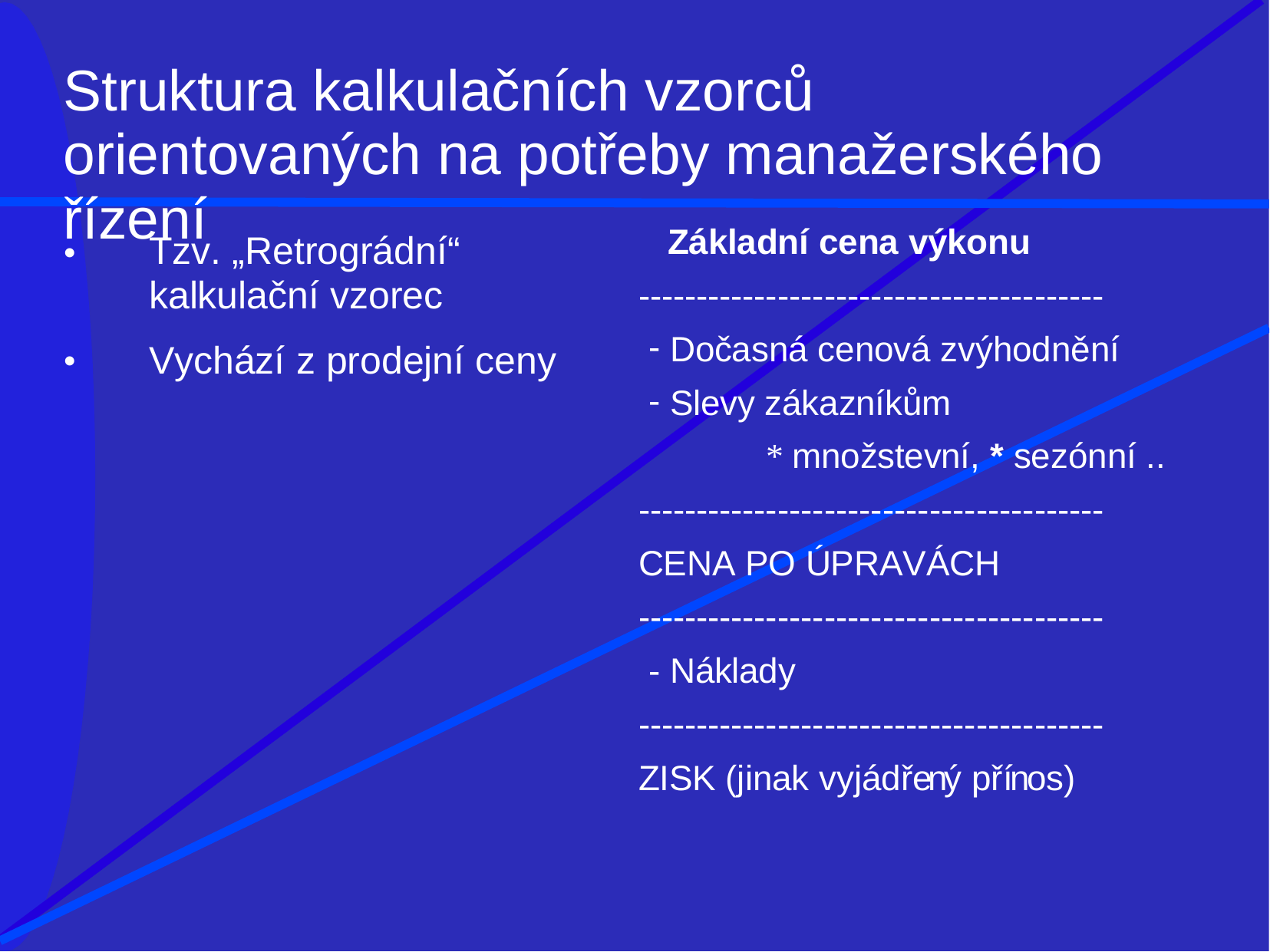

Struktura kalkulačních vzorců	orientovaných na potřeby manažerského řízení
Základní cena výkonu
----------------------------------------
Dočasná cenová zvýhodnění
Slevy zákazníkům
* množstevní, * sezónní ..
----------------------------------------
CENA PO ÚPRAVÁCH
----------------------------------------
- Náklady
----------------------------------------
ZISK (jinak vyjádřený přínos)
Tzv. „Retrográdní“
kalkulační vzorec
Vychází z prodejní ceny
•
•